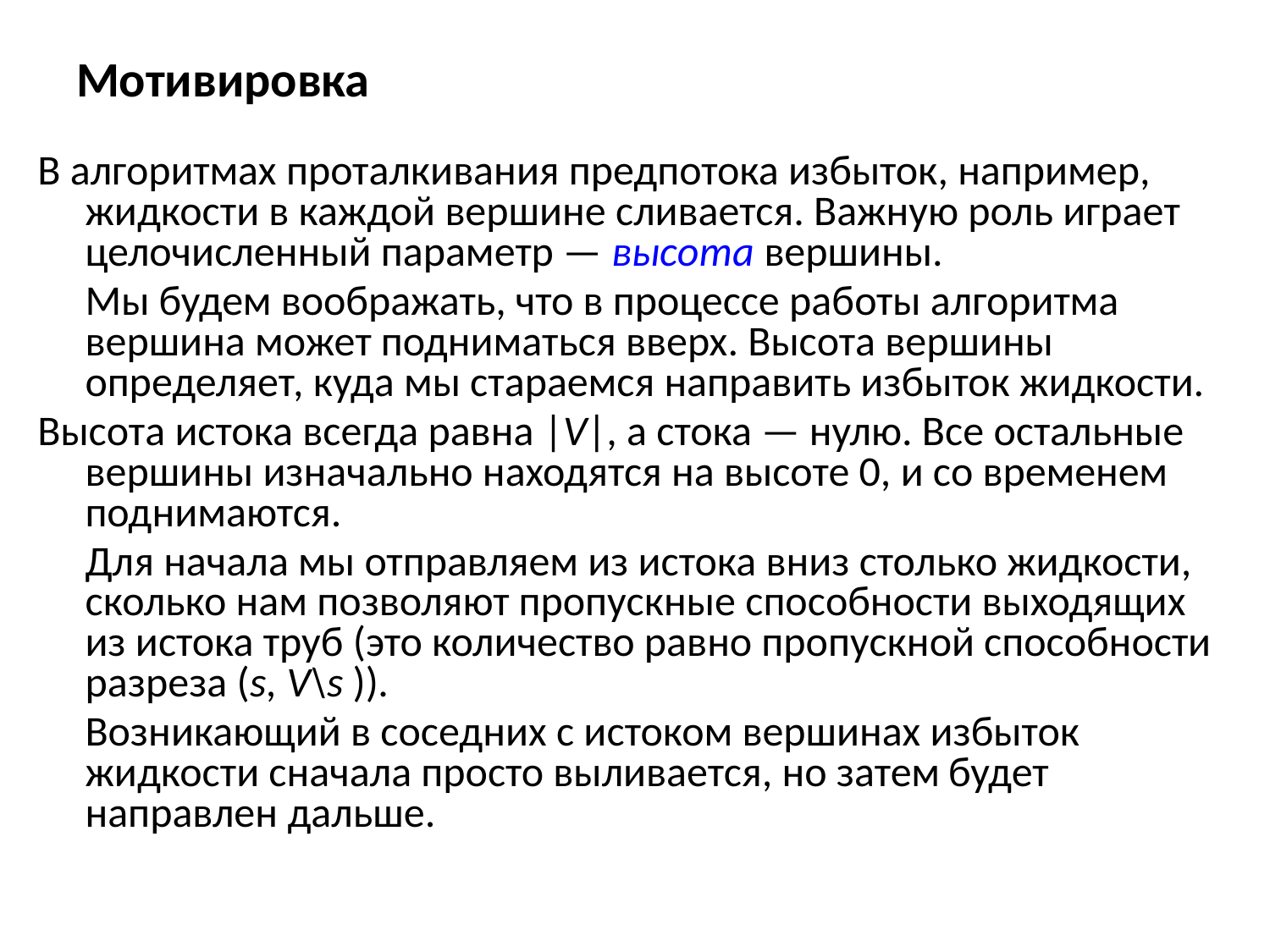

# Мотивировка
В алгоритмах проталкивания предпотока избыток, например,  жидкости в каждой вершине сливается. Важную роль играет целочисленный параметр — высота вершины.
	Мы будем воображать, что в процессе работы алгоритма вершина может подниматься вверх. Высота вершины определяет, куда мы стараемся направить избыток жидкости.
Высота истока всегда равна |V|, а стока — нулю. Все остальные вершины изначально находятся на высоте 0, и со временем поднимаются.
	Для начала мы отправляем из истока вниз столько жидкости, сколько нам позволяют пропускные способности выходящих из истока труб (это количество равно пропускной способности разреза (s, V\s )).
	Возникающий в соседних с истоком вершинах избыток жидкости сначала просто выливается, но затем будет направлен дальше.